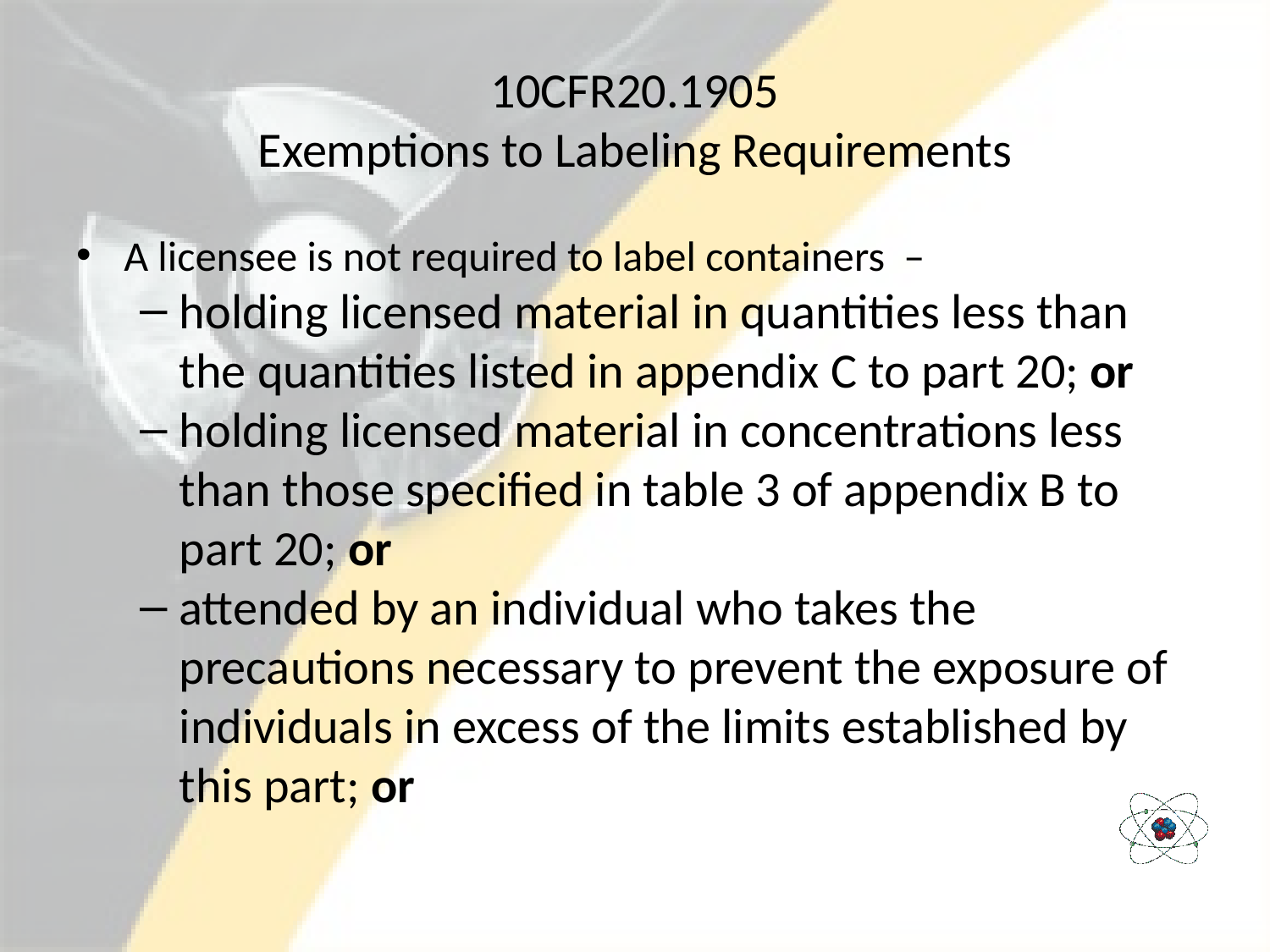

# 10CFR20.1905 Exemptions to Labeling Requirements
A licensee is not required to label containers  –
holding licensed material in quantities less than the quantities listed in appendix C to part 20; or
holding licensed material in concentrations less than those specified in table 3 of appendix B to part 20; or
attended by an individual who takes the precautions necessary to prevent the exposure of individuals in excess of the limits established by this part; or